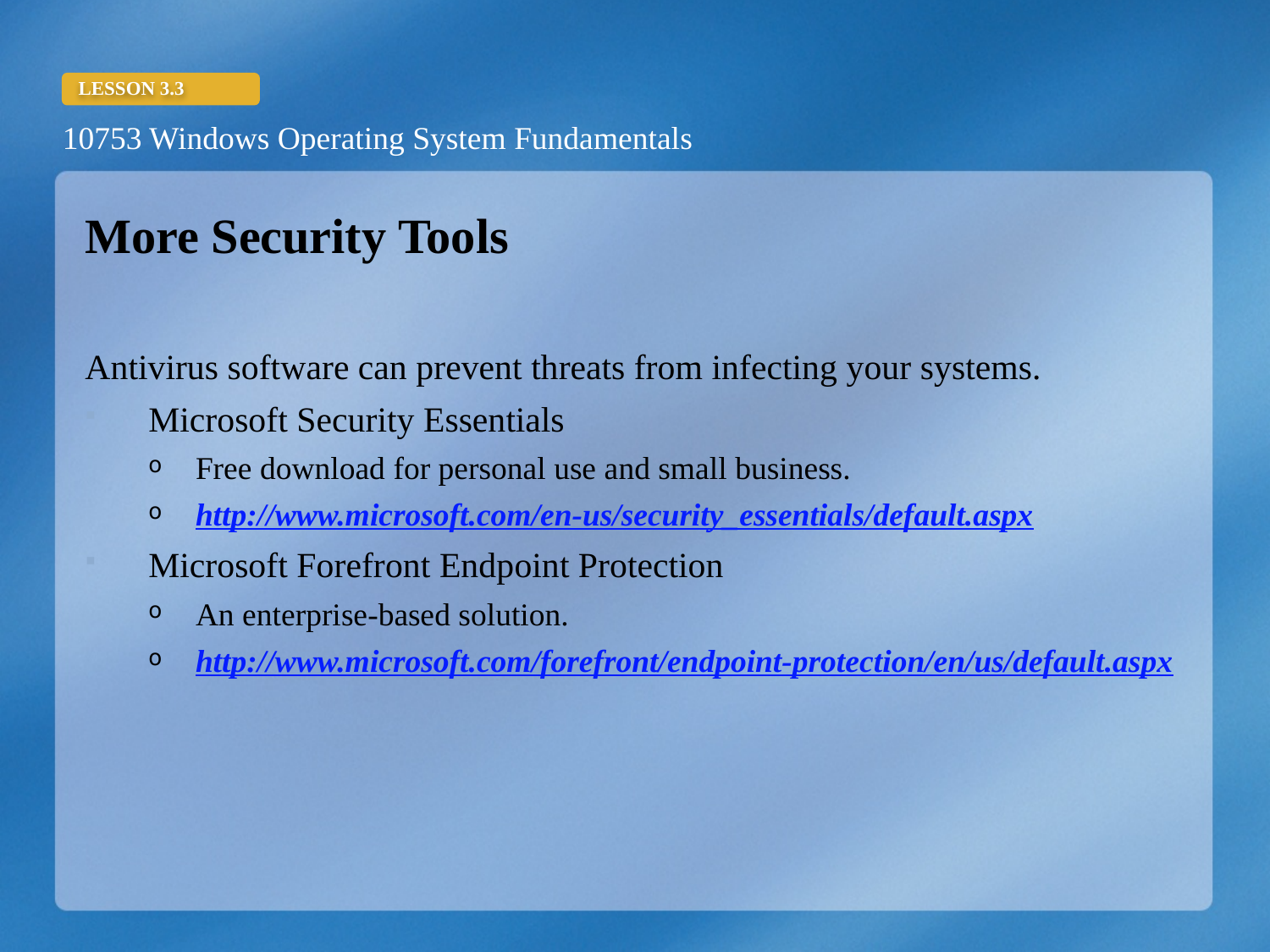

More Security Tools

Antivirus software can prevent threats from infecting your systems.
Microsoft Security Essentials
Free download for personal use and small business.
http://www.microsoft.com/en-us/security_essentials/default.aspx
Microsoft Forefront Endpoint Protection
An enterprise-based solution.
http://www.microsoft.com/forefront/endpoint-protection/en/us/default.aspx